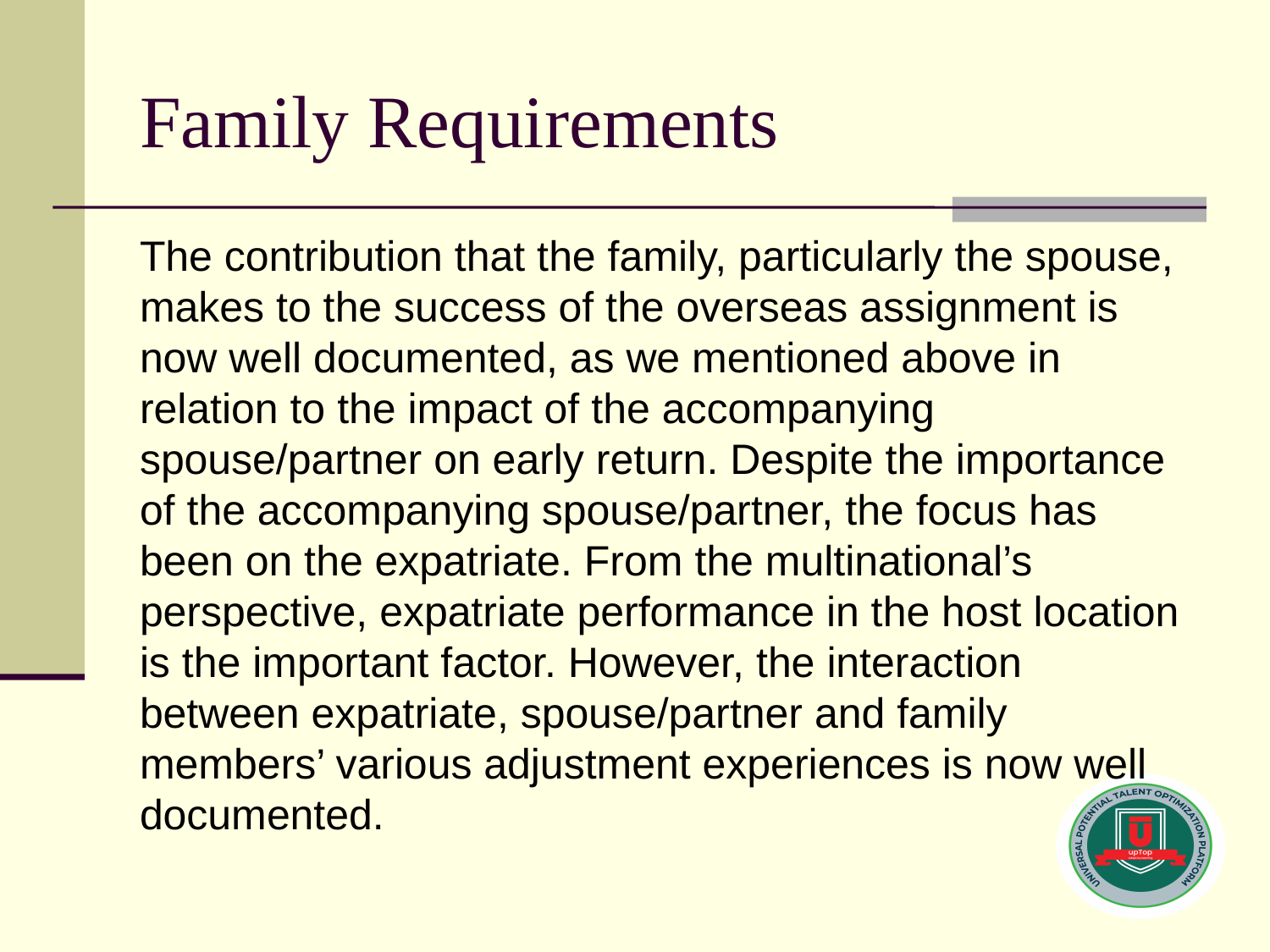

# Family Requirements
The contribution that the family, particularly the spouse, makes to the success of the overseas assignment is now well documented, as we mentioned above in relation to the impact of the accompanying spouse/partner on early return. Despite the importance of the accompanying spouse/partner, the focus has been on the expatriate. From the multinational’s perspective, expatriate performance in the host location is the important factor. However, the interaction between expatriate, spouse/partner and family members’ various adjustment experiences is now well documented.